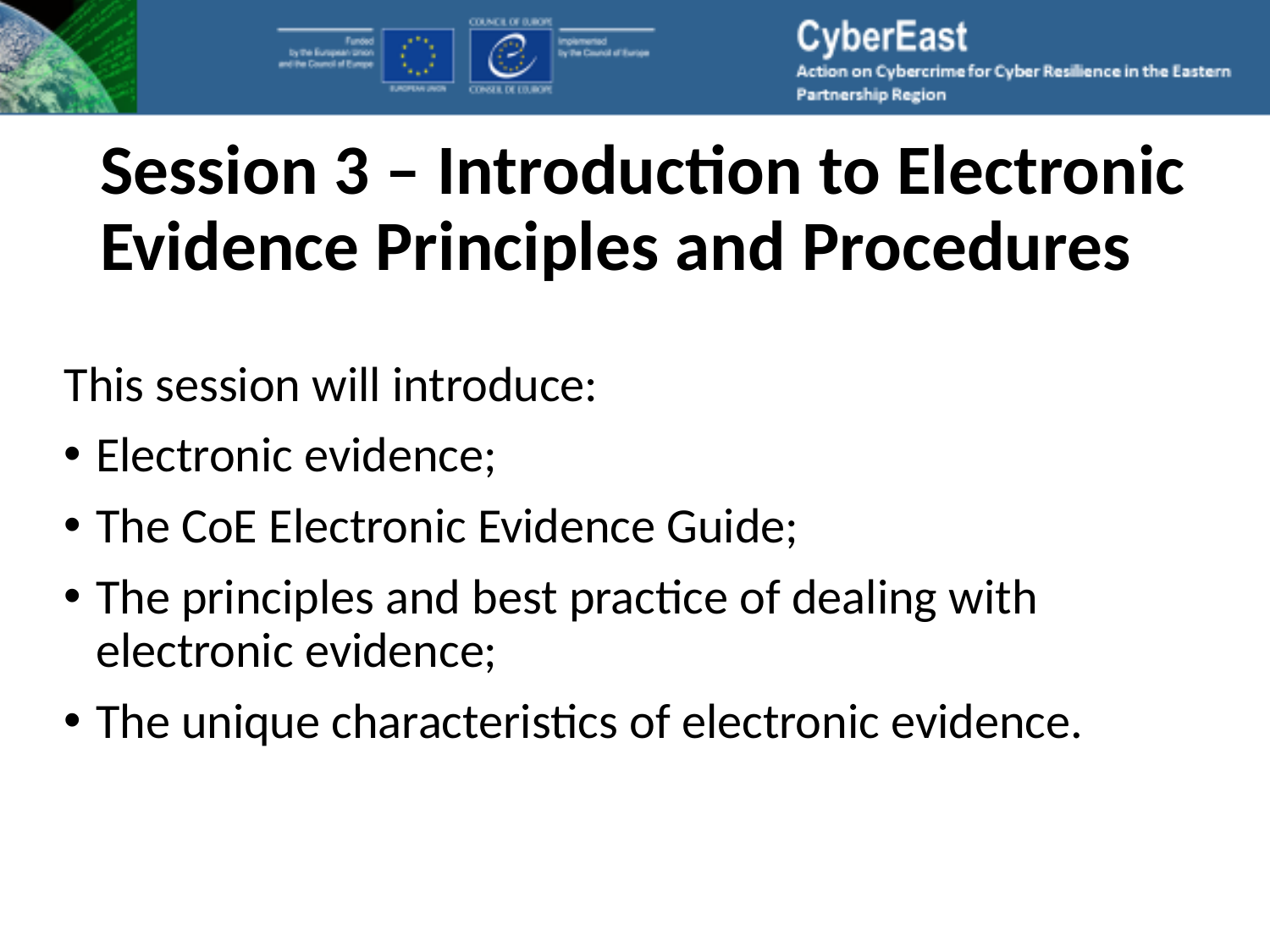

# Session 3 – Introduction to Electronic Evidence Principles and Procedures
This session will introduce:
Electronic evidence;
The CoE Electronic Evidence Guide;
The principles and best practice of dealing with electronic evidence;
The unique characteristics of electronic evidence.